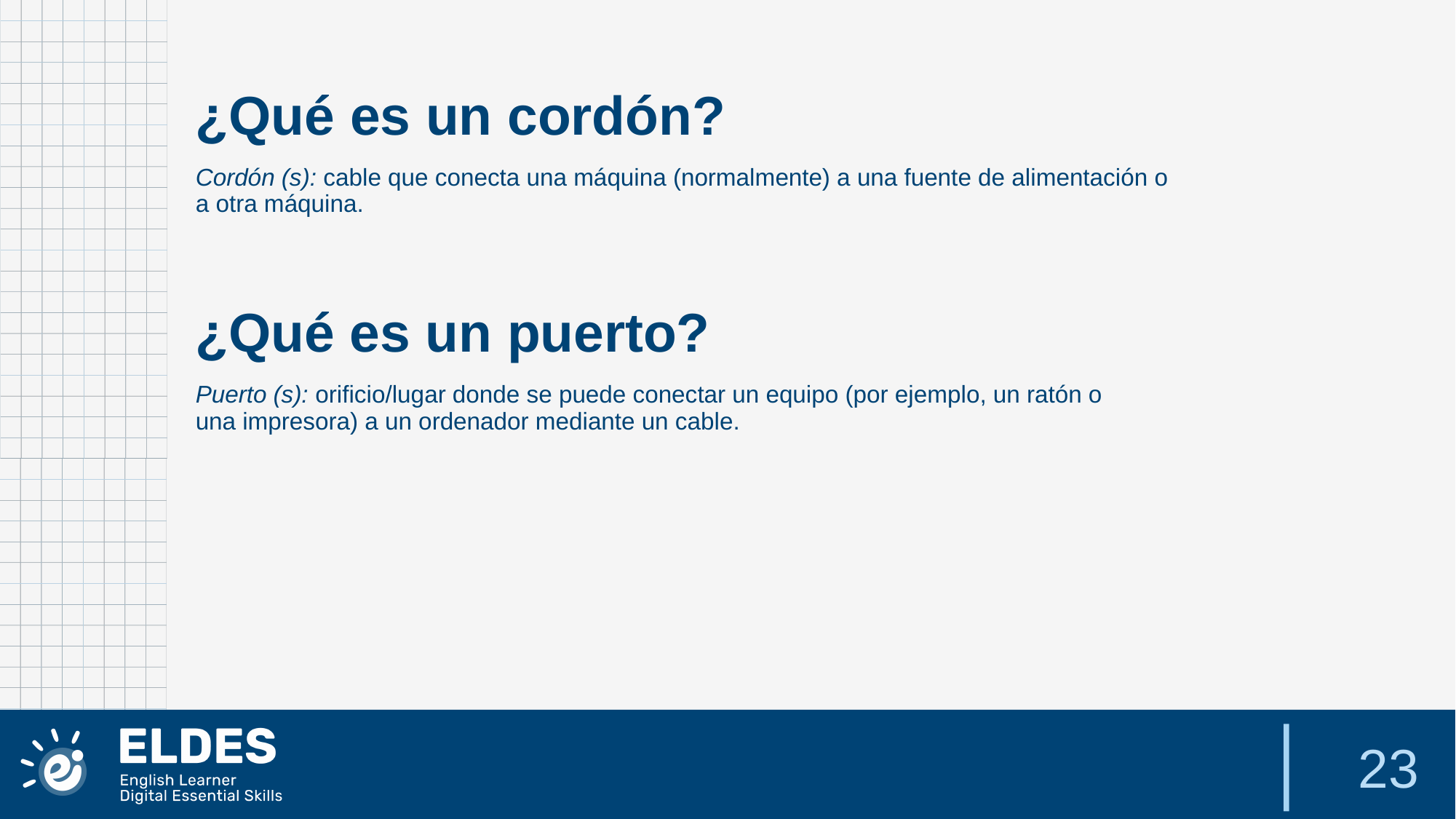

¿Qué es un cordón?
Cordón (s): cable que conecta una máquina (normalmente) a una fuente de alimentación o a otra máquina.
¿Qué es un puerto?
Puerto (s): orificio/lugar donde se puede conectar un equipo (por ejemplo, un ratón o una impresora) a un ordenador mediante un cable.
23